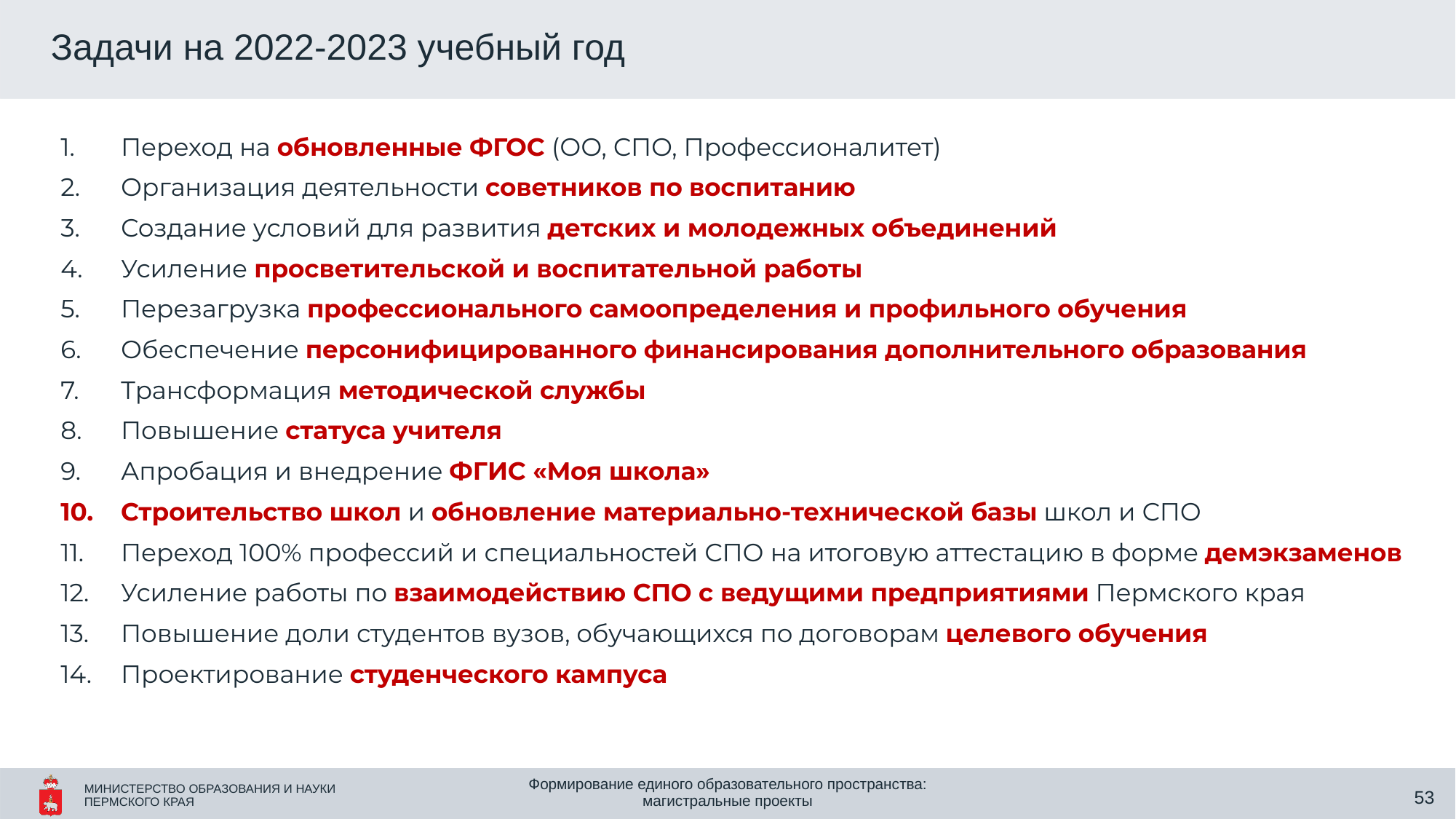

Задачи на 2022-2023 учебный год
Переход на обновленные ФГОС (ОО, СПО, Профессионалитет)
Организация деятельности советников по воспитанию
Создание условий для развития детских и молодежных объединений
Усиление просветительской и воспитательной работы
Перезагрузка профессионального самоопределения и профильного обучения
Обеспечение персонифицированного финансирования дополнительного образования
Трансформация методической службы
Повышение статуса учителя
Апробация и внедрение ФГИС «Моя школа»
Строительство школ и обновление материально-технической базы школ и СПО
Переход 100% профессий и специальностей СПО на итоговую аттестацию в форме демэкзаменов
Усиление работы по взаимодействию СПО с ведущими предприятиями Пермского края
Повышение доли студентов вузов, обучающихся по договорам целевого обучения
Проектирование студенческого кампуса

Формирование единого образовательного пространства:
магистральные проекты
МИНИСТЕРСТВО ОБРАЗОВАНИЯ И НАУКИ ПЕРМСКОГО КРАЯ